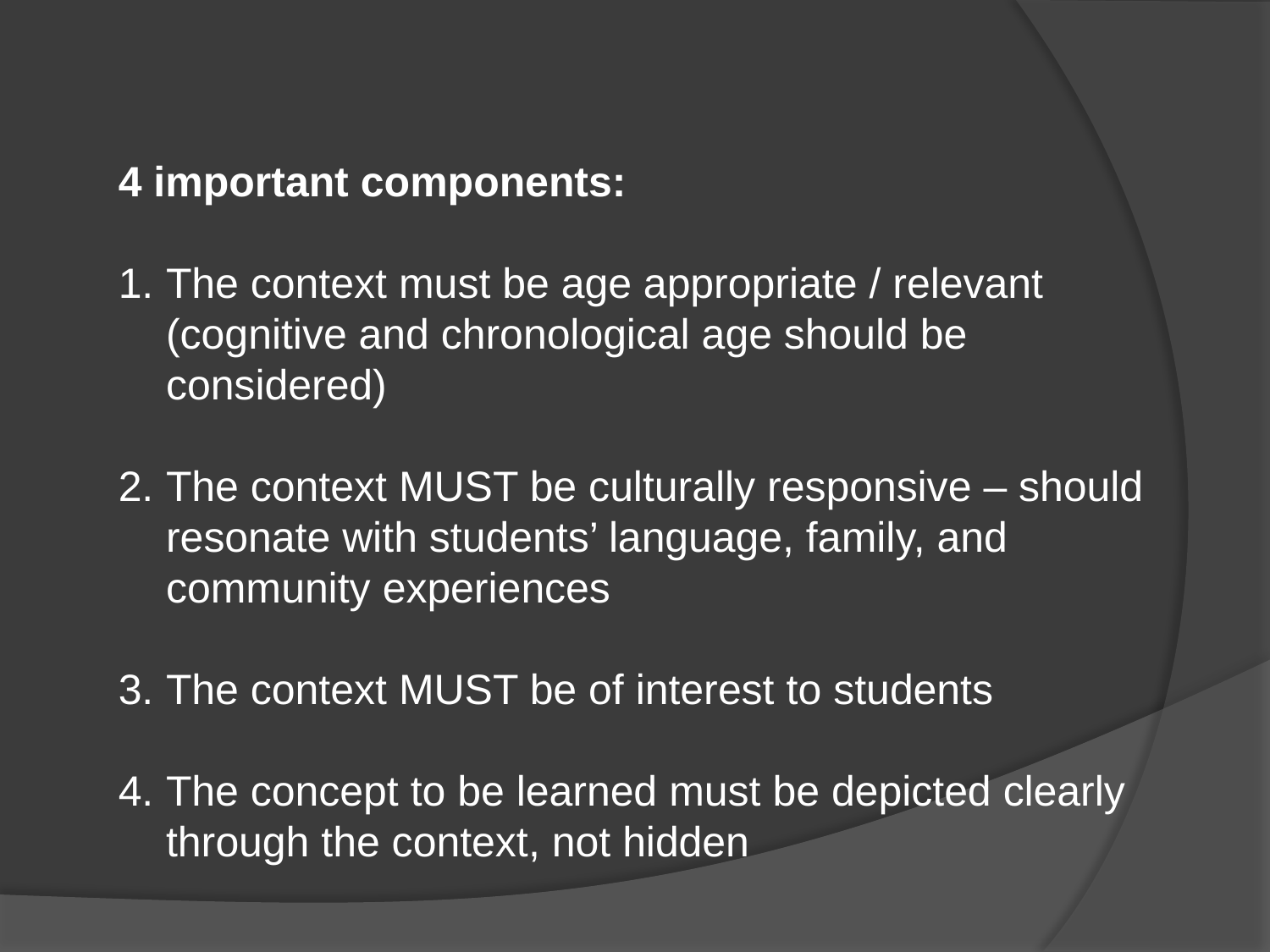

4 important components:

The context must be age appropriate / relevant (cognitive and chronological age should be considered)

The context MUST be culturally responsive – should resonate with students’ language, family, and community experiences

The context MUST be of interest to students

The concept to be learned must be depicted clearly through the context, not hidden